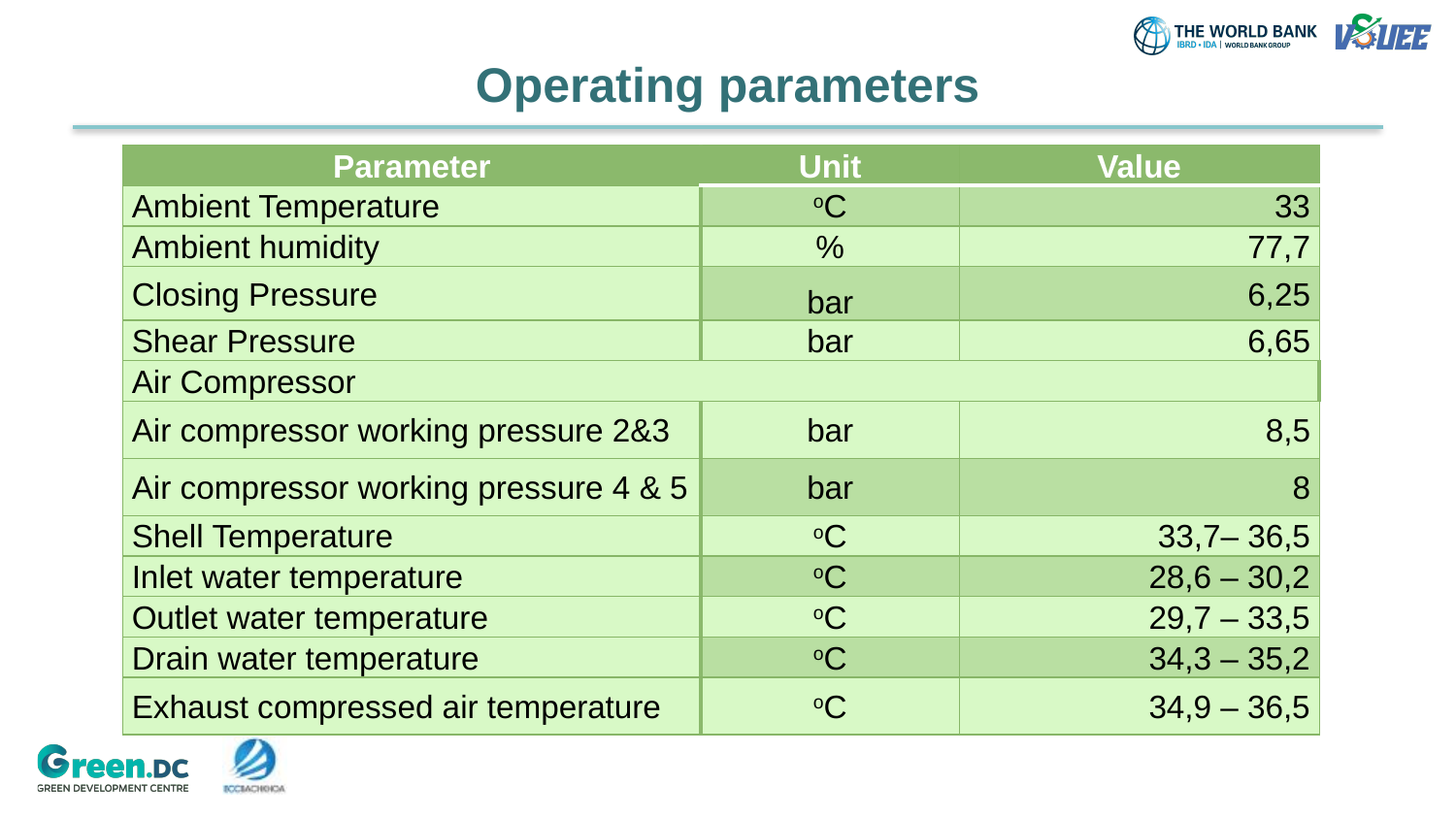

# Operating parameters
| Parameter | Unit | Value |
| --- | --- | --- |
| Ambient Temperature | oC | 33 |
| Ambient humidity | % | 77,7 |
| Closing Pressure | bar | 6,25 |
| Shear Pressure | bar | 6,65 |
| Air Compressor |  |  |
| Air compressor working pressure 2&3 | bar | 8,5 |
| Air compressor working pressure 4 & 5 | bar | 8 |
| Shell Temperature | oC | 33,7– 36,5 |
| Inlet water temperature | oC | 28,6 – 30,2 |
| Outlet water temperature | oC | 29,7 – 33,5 |
| Drain water temperature | oC | 34,3 – 35,2 |
| Exhaust compressed air temperature | oC | 34,9 – 36,5 |